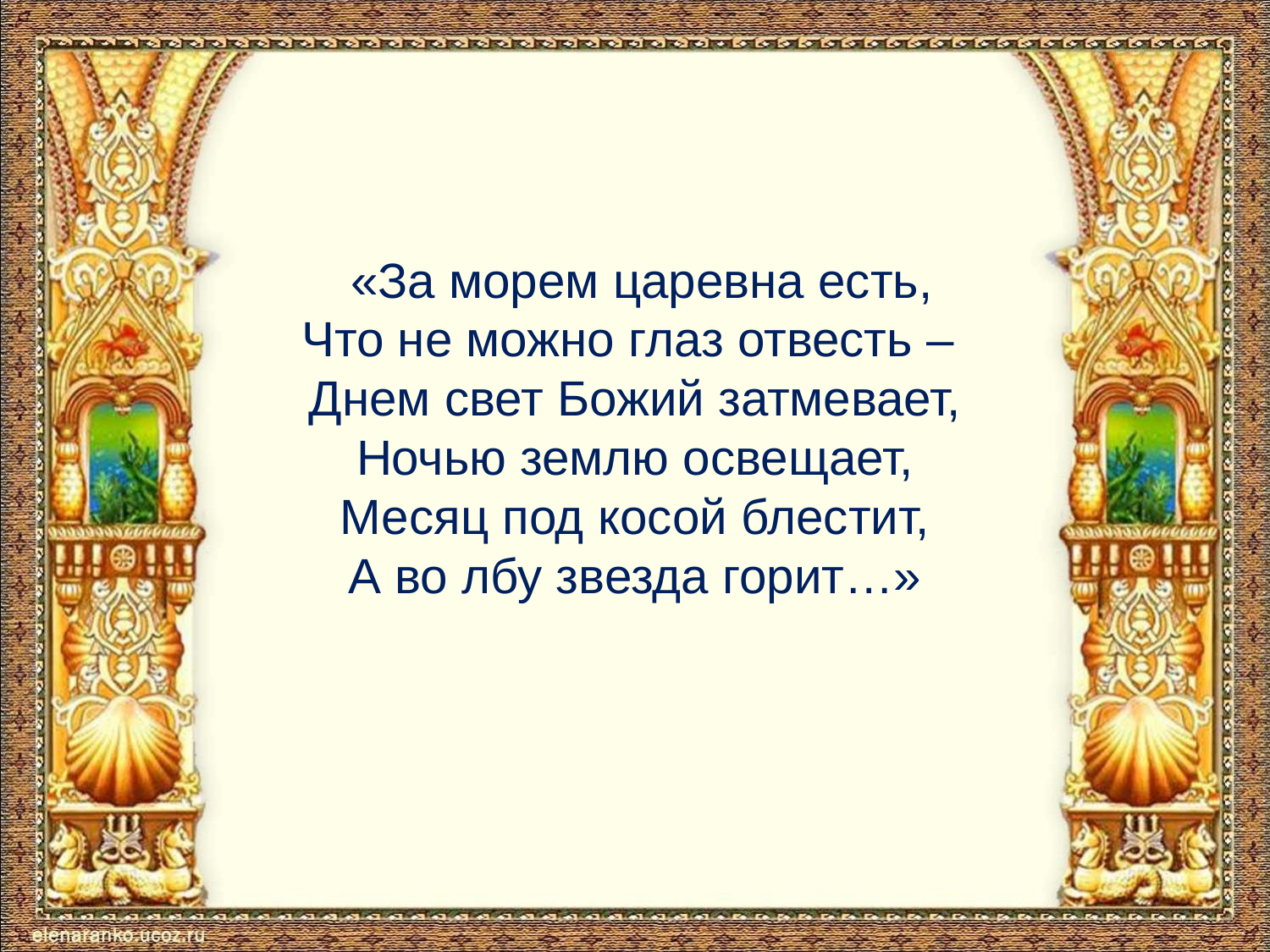

# «За морем царевна есть, Что не можно глаз отвесть – Днем свет Божий затмевает, Ночью землю освещает, Месяц под косой блестит, А во лбу звезда горит…»